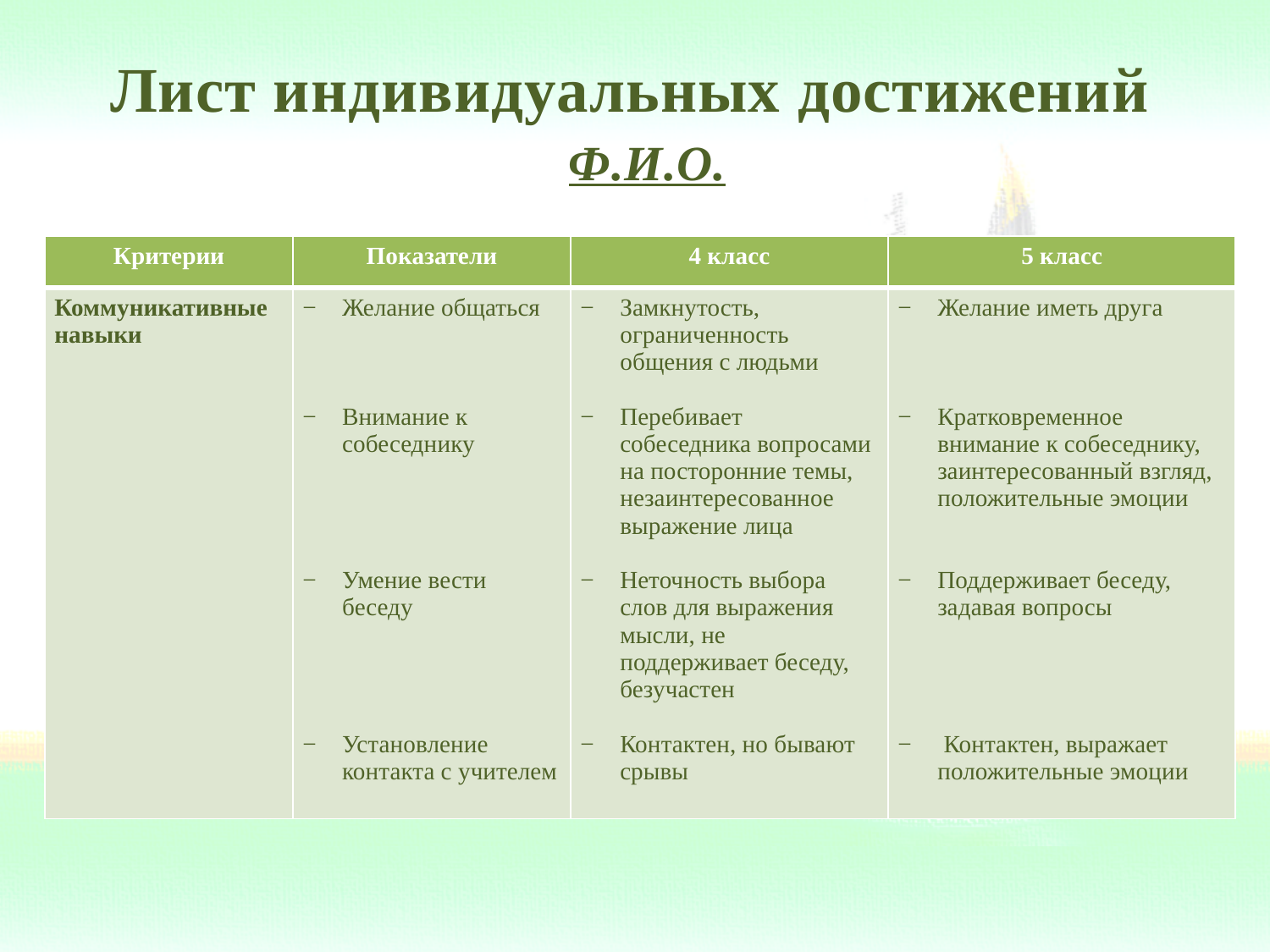

# Лист индивидуальных достижений Ф.И.О.
| Критерии | Показатели | 4 класс | 5 класс |
| --- | --- | --- | --- |
| Коммуникативные навыки | Желание общаться Внимание к собеседнику Умение вести беседу Установление контакта с учителем | Замкнутость, ограниченность общения с людьми Перебивает собеседника вопросами на посторонние темы, незаинтересованное выражение лица Неточность выбора слов для выражения мысли, не поддерживает беседу, безучастен Контактен, но бывают срывы | Желание иметь друга Кратковременное внимание к собеседнику, заинтересованный взгляд, положительные эмоции Поддерживает беседу, задавая вопросы Контактен, выражает положительные эмоции |